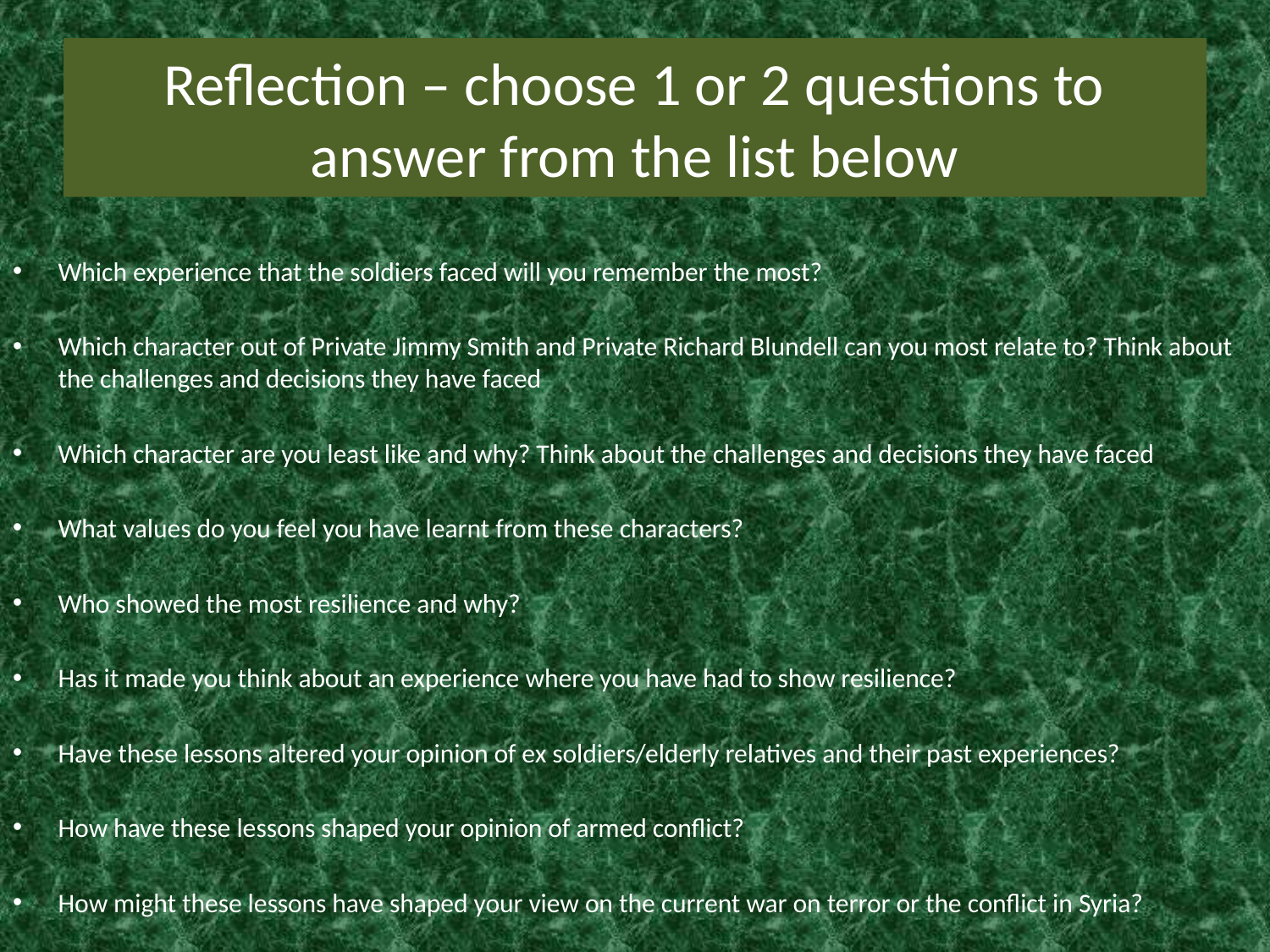

Which experience that the soldiers faced will you remember the most?

Which character out of Private Jimmy Smith and Private Richard Blundell can you most relate to? Think about the challenges and decisions they have faced

Which character are you least like and why? Think about the challenges and decisions they have faced

What values do you feel you have learnt from these characters?

Who showed the most resilience and why?

Has it made you think about an experience where you have had to show resilience?

Have these lessons altered your opinion of ex soldiers/elderly relatives and their past experiences?

How have these lessons shaped your opinion of armed conflict?

How might these lessons have shaped your view on the current war on terror or the conflict in Syria?

# Reflection – choose 1 or 2 questions to answer from the list below